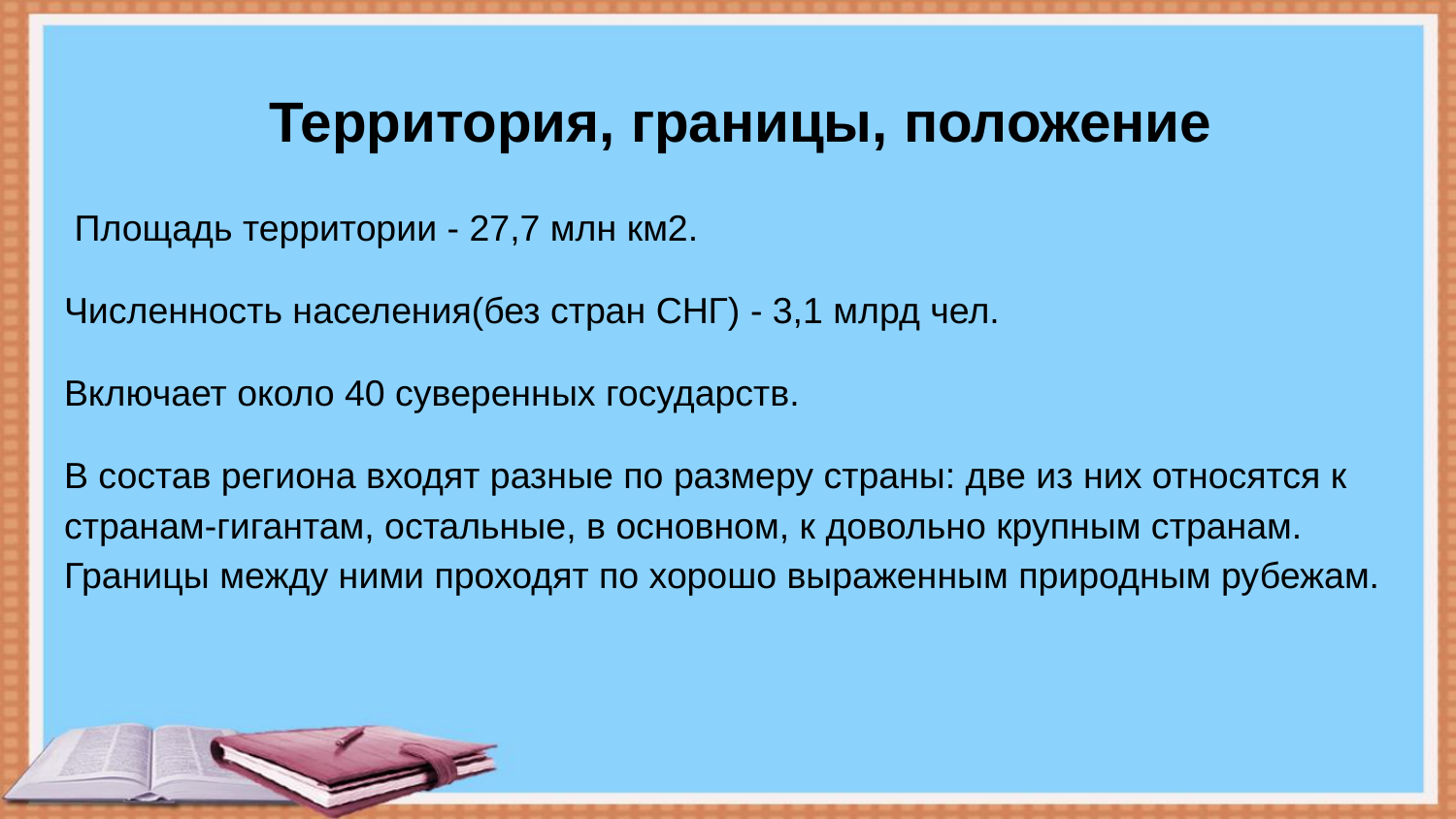

# Территория, границы, положение
 Площадь территории - 27,7 млн км2.
Численность населения(без стран СНГ) - 3,1 млрд чел.
Включает около 40 суверенных государств.
В состав региона входят разные по размеру страны: две из них относятся к странам-гигантам, остальные, в основном, к довольно крупным странам. Границы между ними проходят по хорошо выраженным природным рубежам.